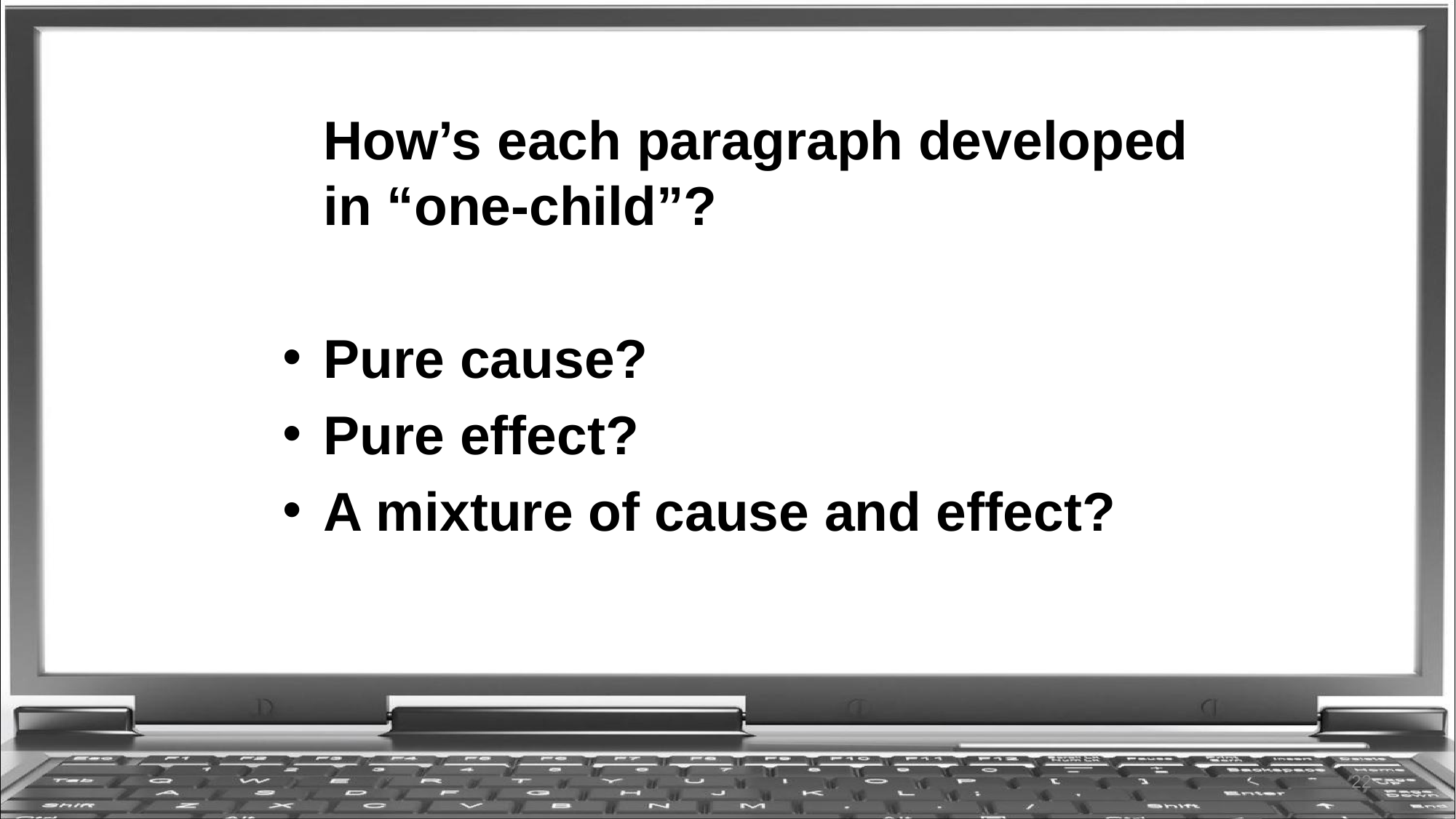

How’s each paragraph developed in “one-child”?

Pure cause?
Pure effect?
A mixture of cause and effect?

22